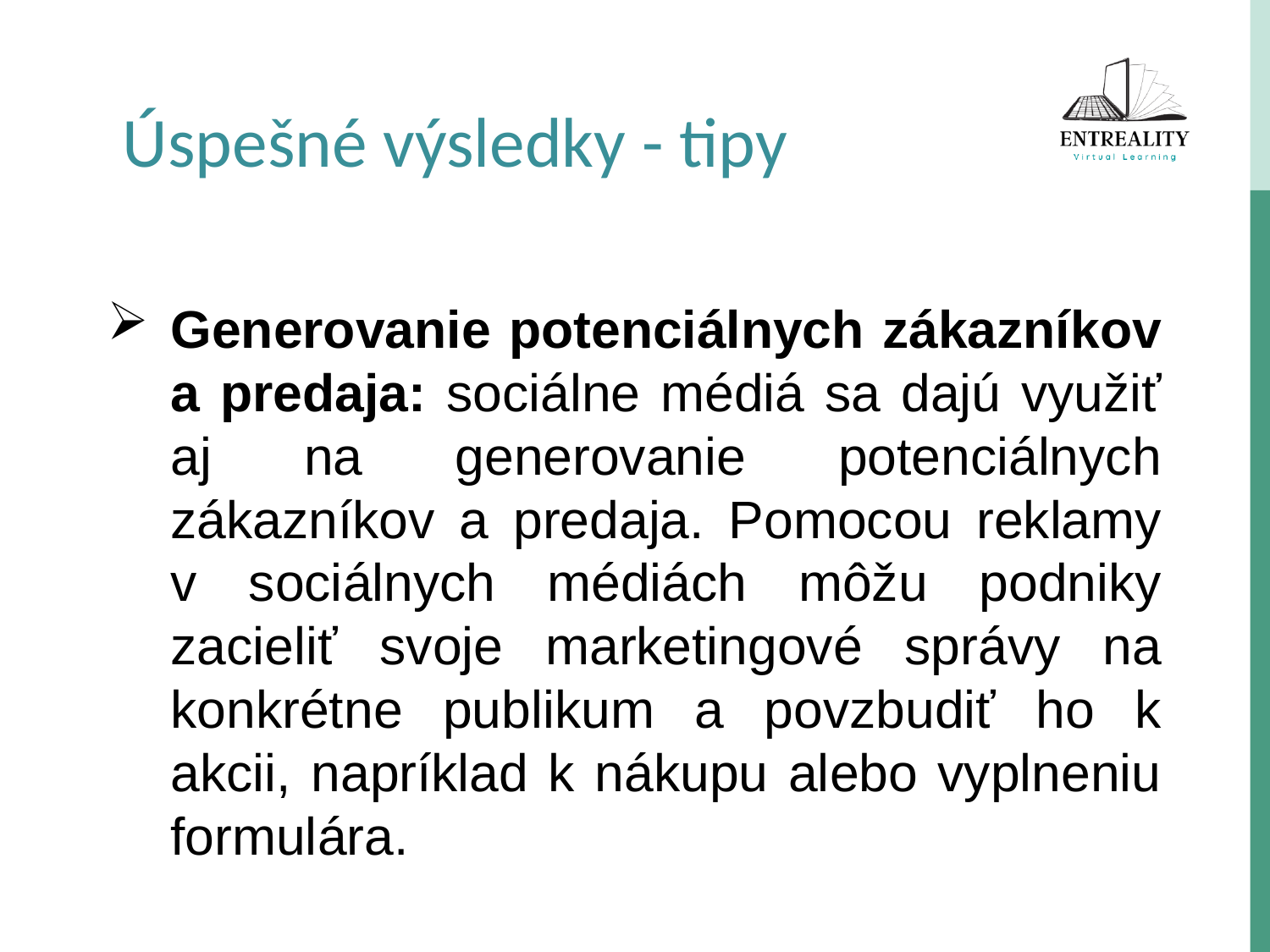

Úspešné výsledky - tipy
Generovanie potenciálnych zákazníkov a predaja: sociálne médiá sa dajú využiť aj na generovanie potenciálnych zákazníkov a predaja. Pomocou reklamy v sociálnych médiách môžu podniky zacieliť svoje marketingové správy na konkrétne publikum a povzbudiť ho k akcii, napríklad k nákupu alebo vyplneniu formulára.